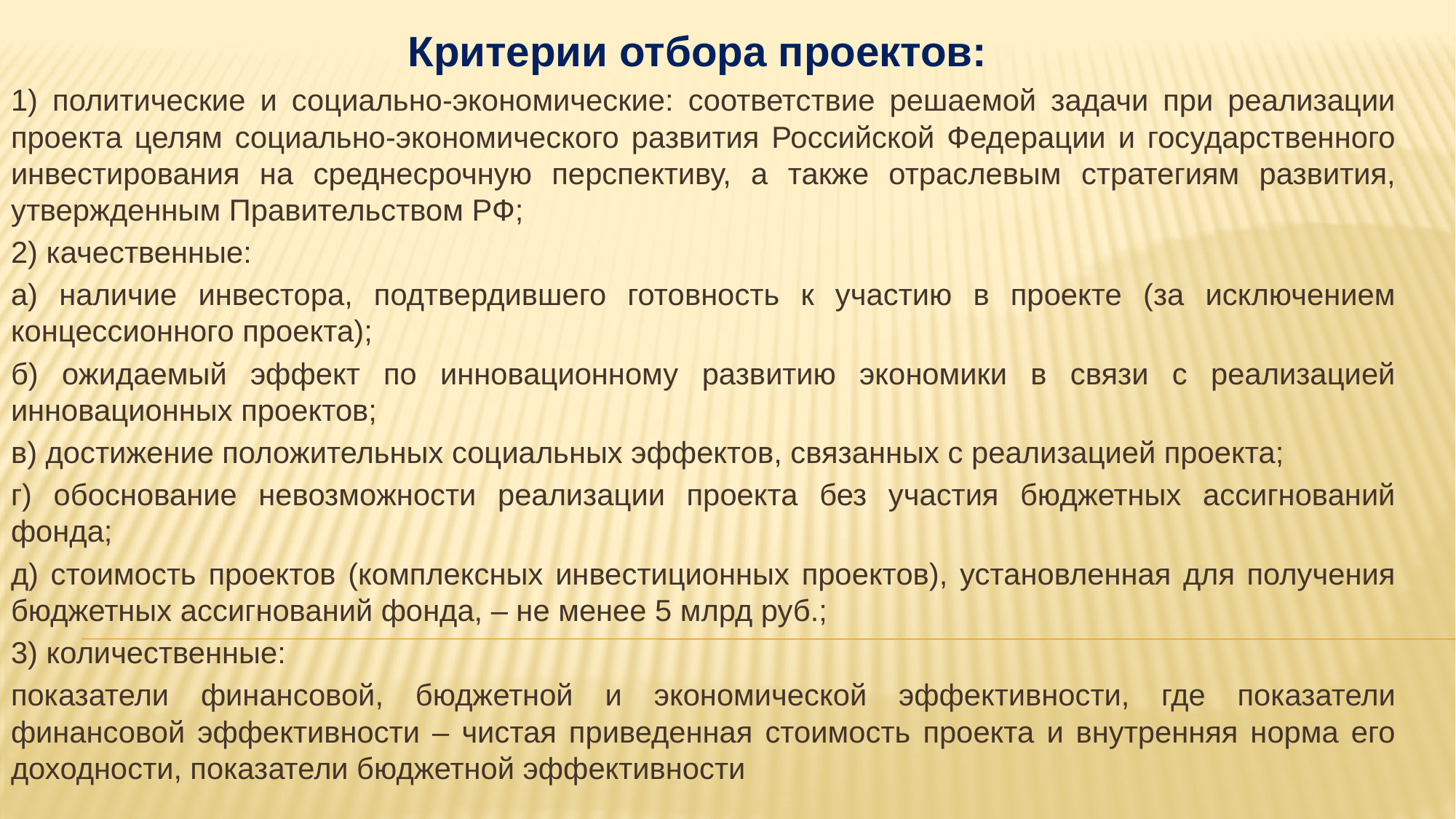

Критерии отбора проектов:
1) политические и социально-экономические: соответствие решаемой задачи при реализации проекта целям социально-экономического развития Российской Федерации и государственного инвестирования на среднесрочную перспективу, а также отраслевым стратегиям развития, утвержденным Правительством РФ;
2) качественные:
а) наличие инвестора, подтвердившего готовность к участию в проекте (за исключением концессионного проекта);
б) ожидаемый эффект по инновационному развитию экономики в связи с реализацией инновационных проектов;
в) достижение положительных социальных эффектов, связанных с реализацией проекта;
г) обоснование невозможности реализации проекта без участия бюджетных ассигнований фонда;
д) стоимость проектов (комплексных инвестиционных проектов), установленная для получения бюджетных ассигнований фонда, – не менее 5 млрд руб.;
3) количественные:
показатели финансовой, бюджетной и экономической эффективности, где показатели финансовой эффективности – чистая приведенная стоимость проекта и внутренняя норма его доходности, показатели бюджетной эффективности